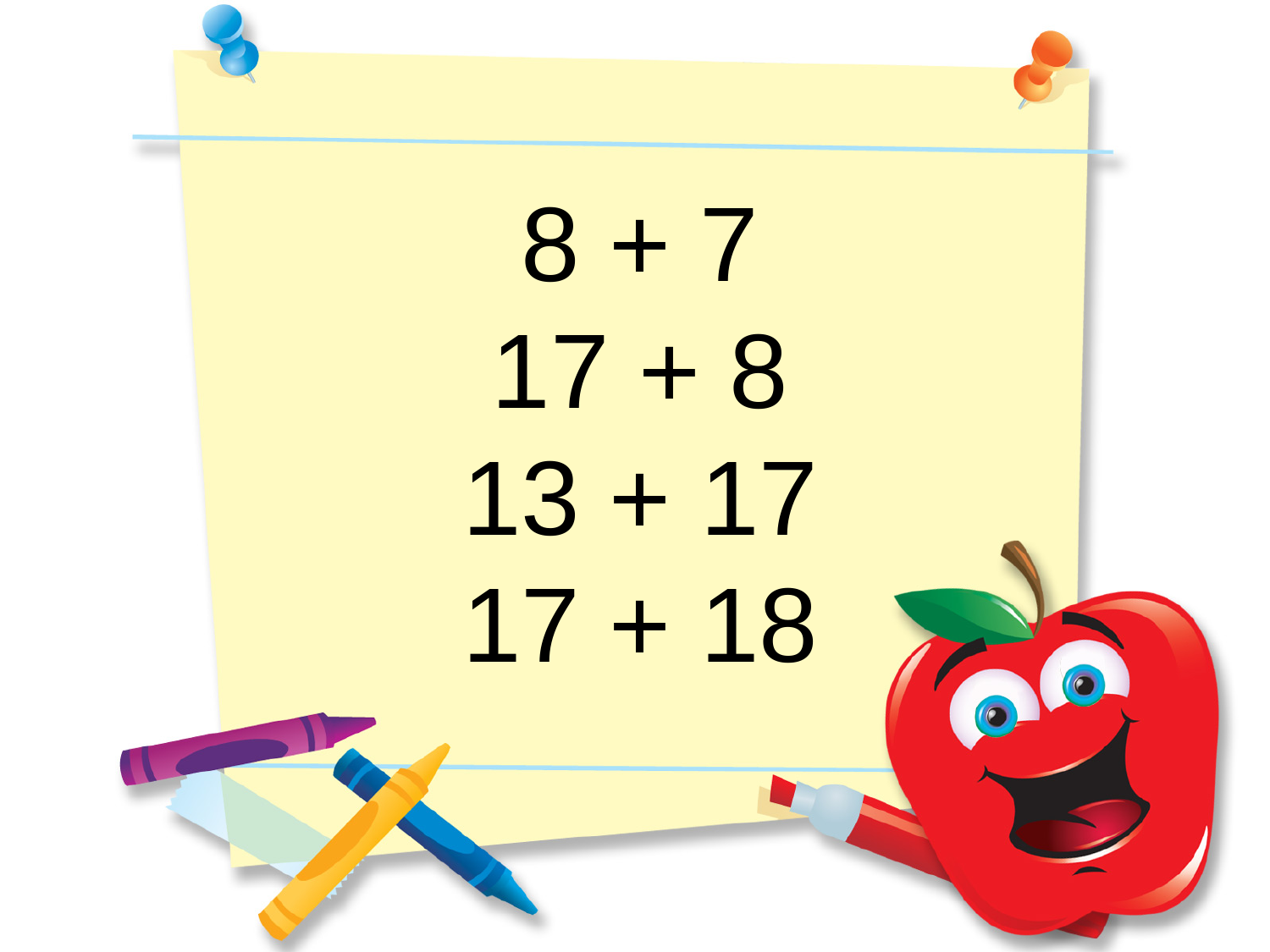

8 + 7
17 + 8
13 + 17
17 + 18